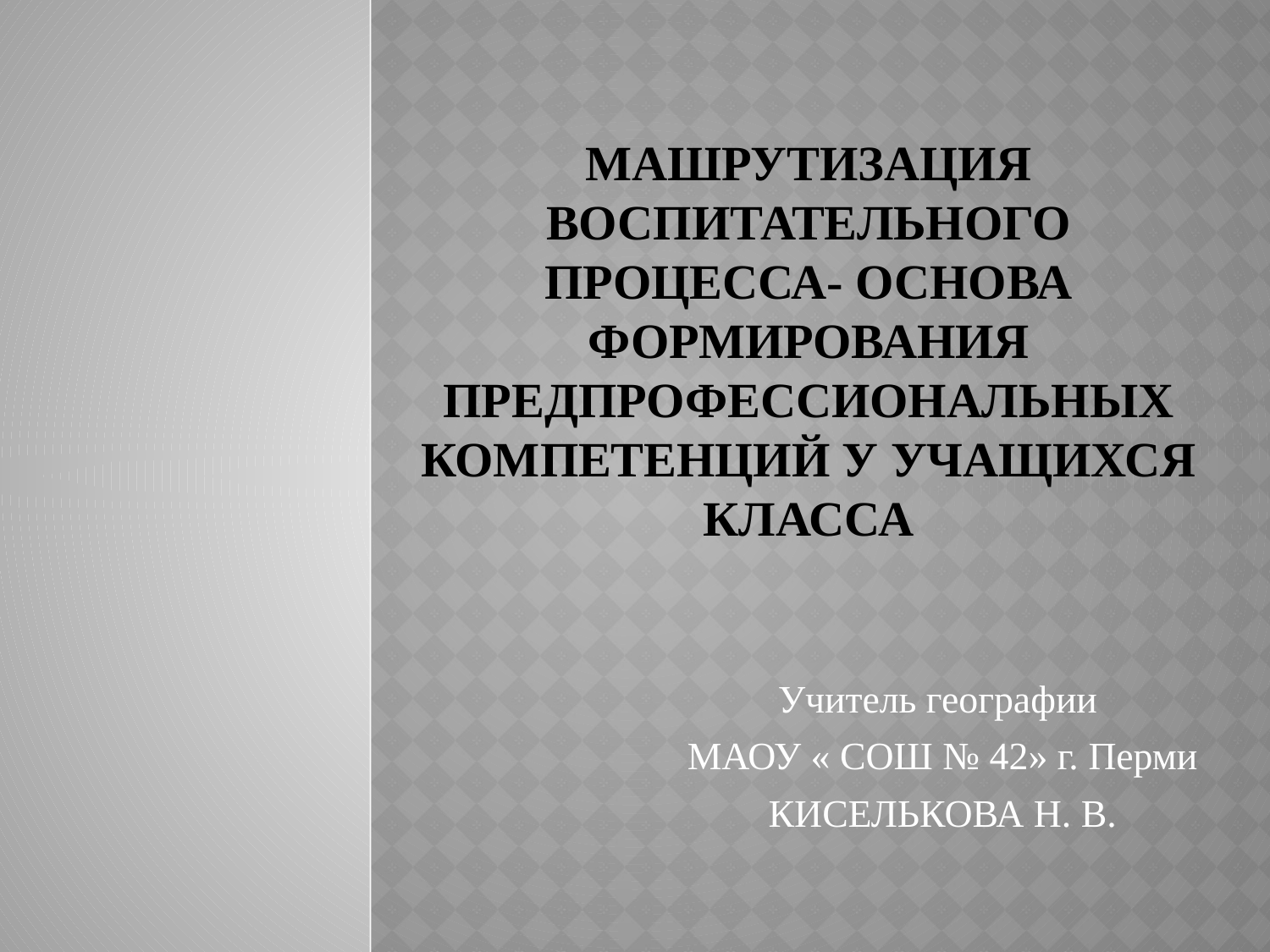

# МАШРУТИЗАЦИЯ ВОСПИТАТЕЛЬНОГО ПРОЦЕССА- ОСНОВА ФОРМИРОВАНИЯ ПРЕДПРОФЕССИОНАЛЬНЫХ КОМПЕТЕНЦИЙ У УЧАЩИХСЯ КЛАССА
Учитель географии
МАОУ « СОШ № 42» г. Перми
КИСЕЛЬКОВА Н. В.